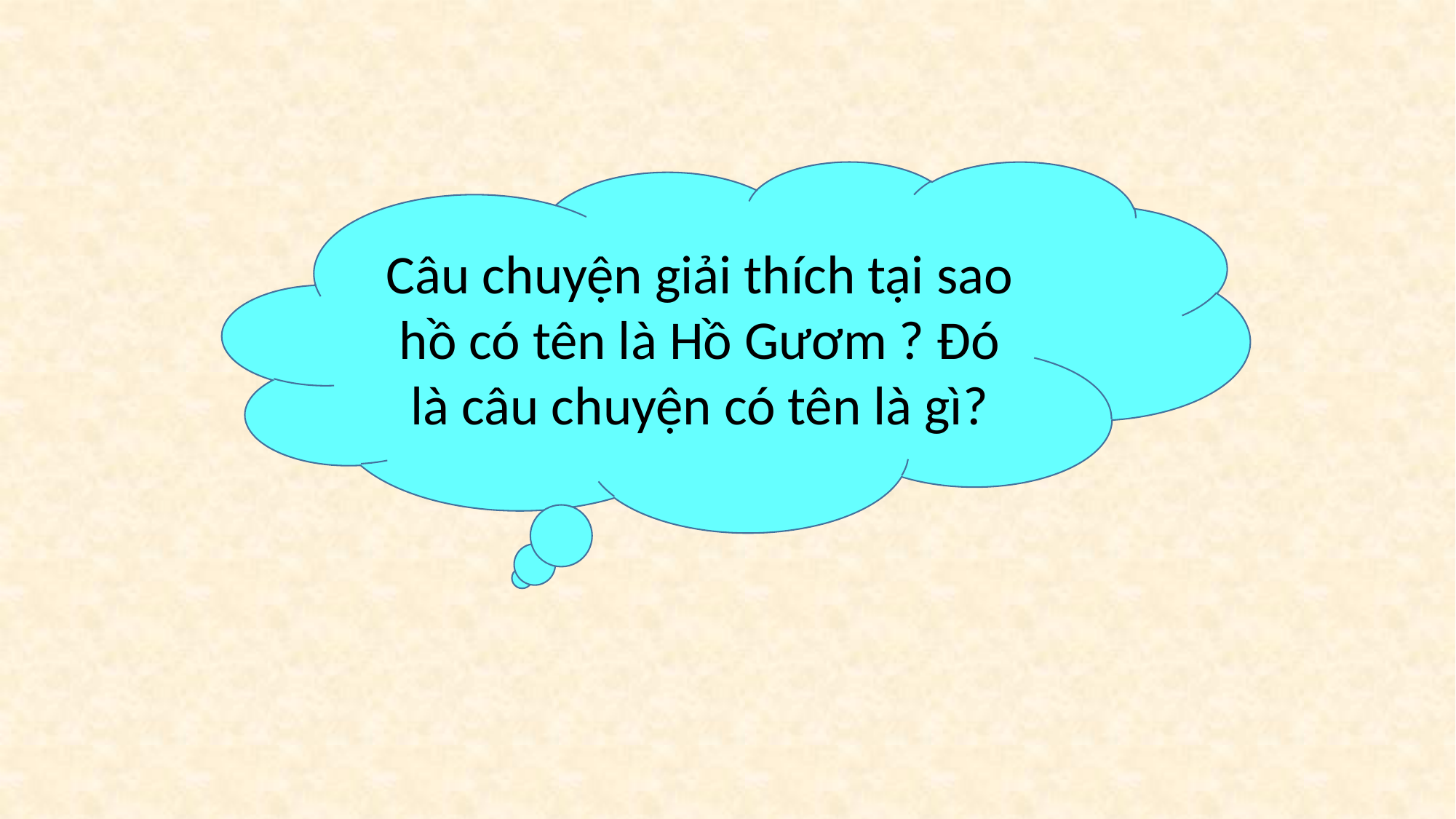

Câu chuyện giải thích tại sao hồ có tên là Hồ Gươm ? Đó là câu chuyện có tên là gì?